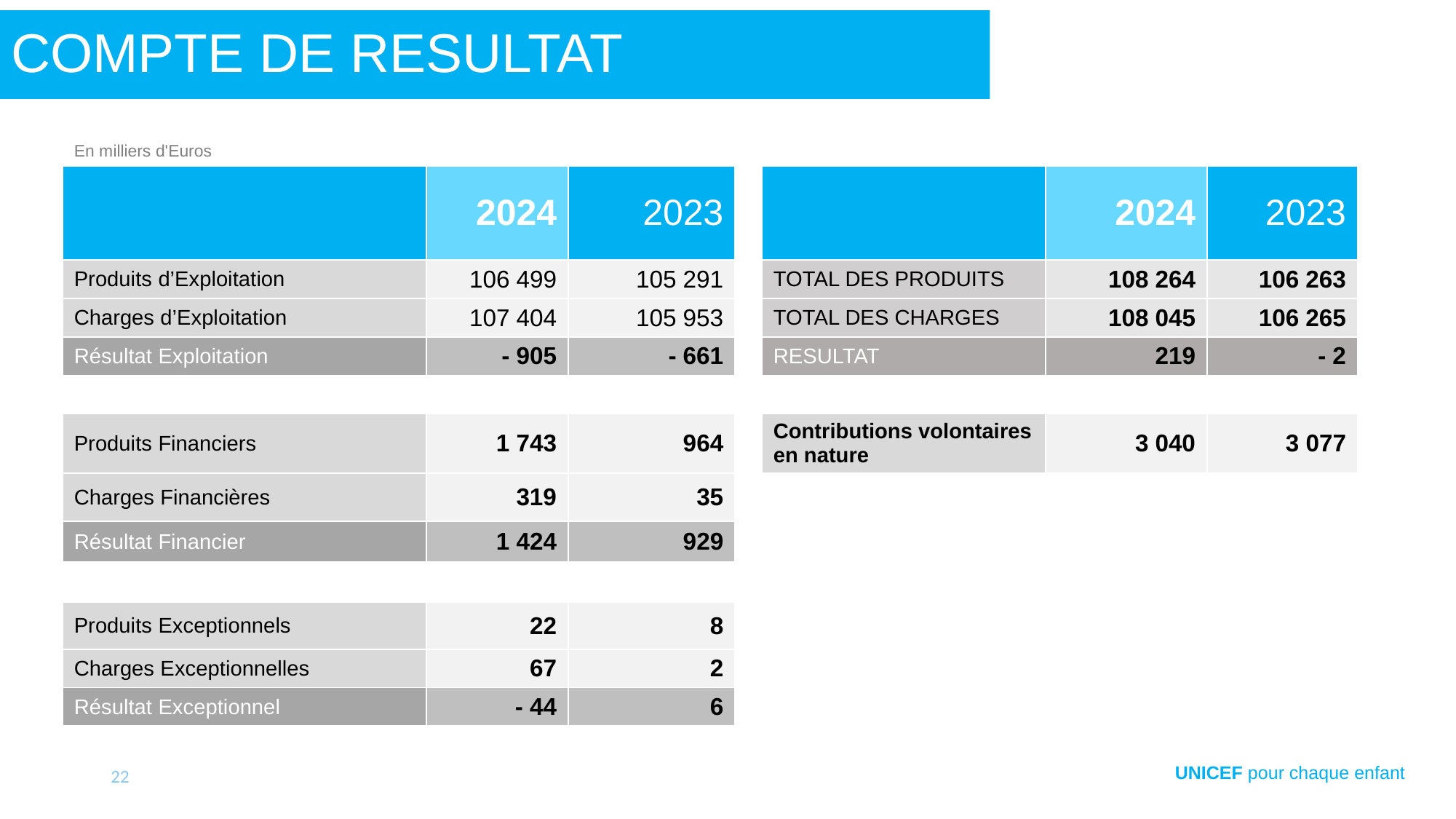

# COMPTE DE RESULTAT
| En milliers d'Euros |  |  |  |  |  |  |
| --- | --- | --- | --- | --- | --- | --- |
|  | 2024 | 2023 |  |  | 2024 | 2023 |
| Produits d’Exploitation | 106 499 | 105 291 |  | TOTAL DES PRODUITS | 108 264 | 106 263 |
| Charges d’Exploitation | 107 404 | 105 953 |  | TOTAL DES CHARGES | 108 045 | 106 265 |
| Résultat Exploitation | - 905 | - 661 |  | RESULTAT | 219 | - 2 |
|  |  |  |  |  |  |  |
| Produits Financiers | 1 743 | 964 |  | Contributions volontaires en nature | 3 040 | 3 077 |
| Charges Financières | 319 | 35 |  |  |  |  |
| Résultat Financier | 1 424 | 929 |  |  |  |  |
|  |  |  |  |  |  |  |
| Produits Exceptionnels | 22 | 8 |  |  |  |  |
| Charges Exceptionnelles | 67 | 2 |  |  |  |  |
| Résultat Exceptionnel | - 44 | 6 |  |  |  |  |
22